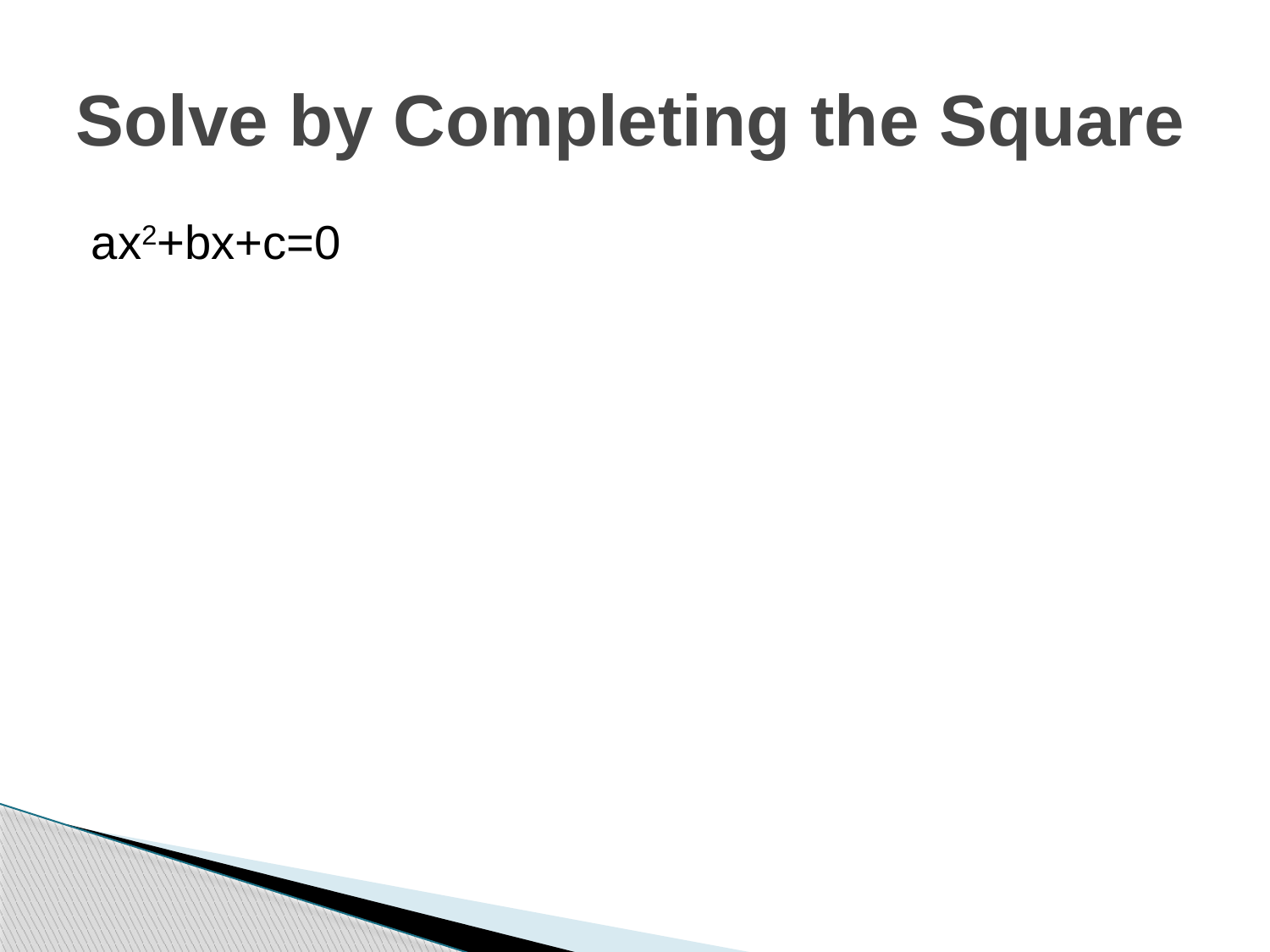

# Solve by Completing the Square
ax2+bx+c=0